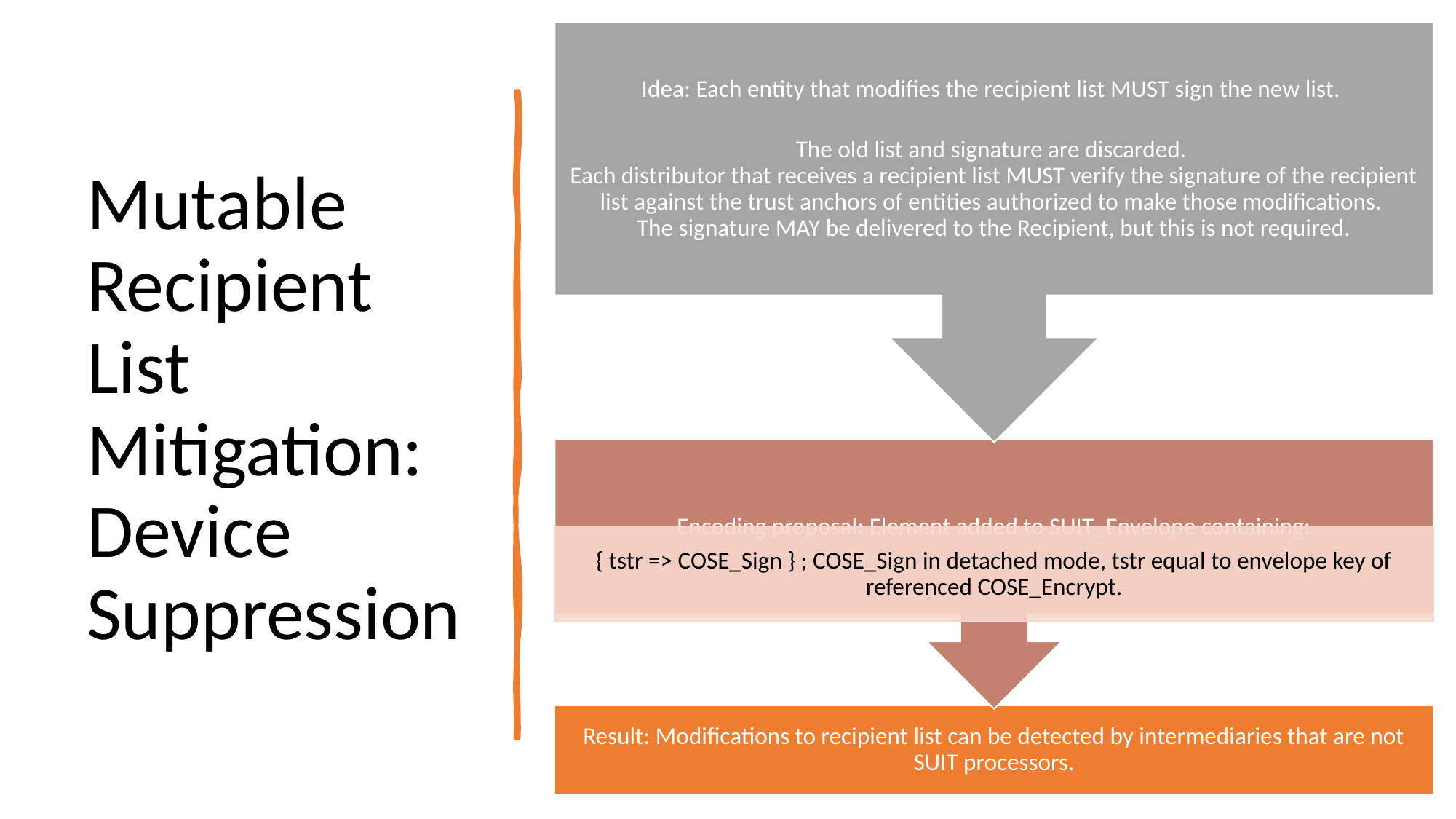

Result: Modifications to recipient list can be detected by intermediaries that are not SUIT processors.
Encoding proposal: Element added to SUIT_Envelope containing:
{ tstr => COSE_Sign } ; COSE_Sign in detached mode, tstr equal to envelope key of referenced COSE_Encrypt.
Idea: Each entity that modifies the recipient list MUST sign the new list.
The old list and signature are discarded.
Each distributor that receives a recipient list MUST verify the signature of the recipient list against the trust anchors of entities authorized to make those modifications.
The signature MAY be delivered to the Recipient, but this is not required.
# Mutable Recipient List Mitigation: Device Suppression

6